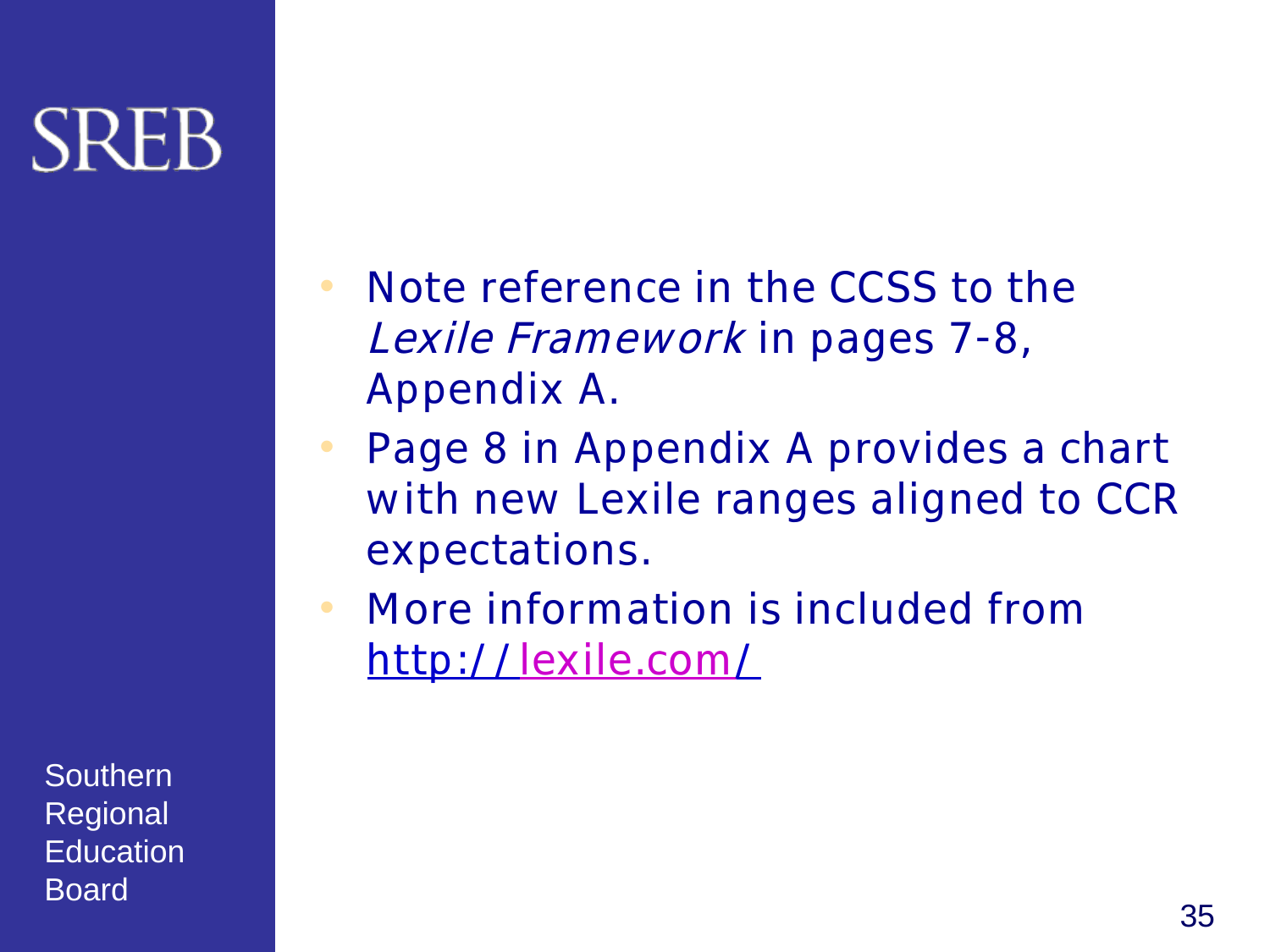

#
Note reference in the CCSS to the Lexile Framework in pages 7-8, Appendix A.
Page 8 in Appendix A provides a chart with new Lexile ranges aligned to CCR expectations.
More information is included from http://lexile.com/

35